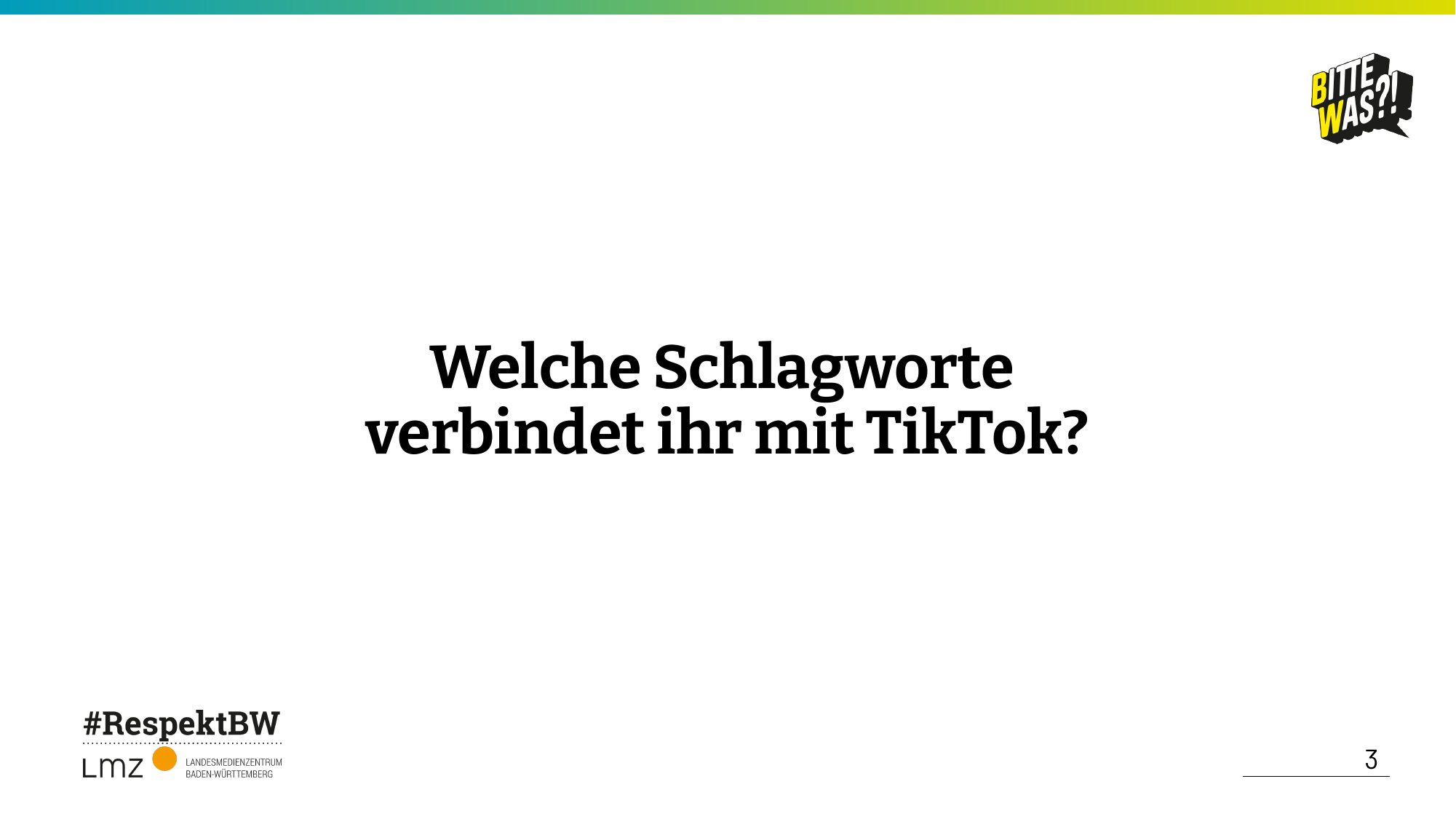

Welche Schlagworte
verbindet ihr mit TikTok?
3